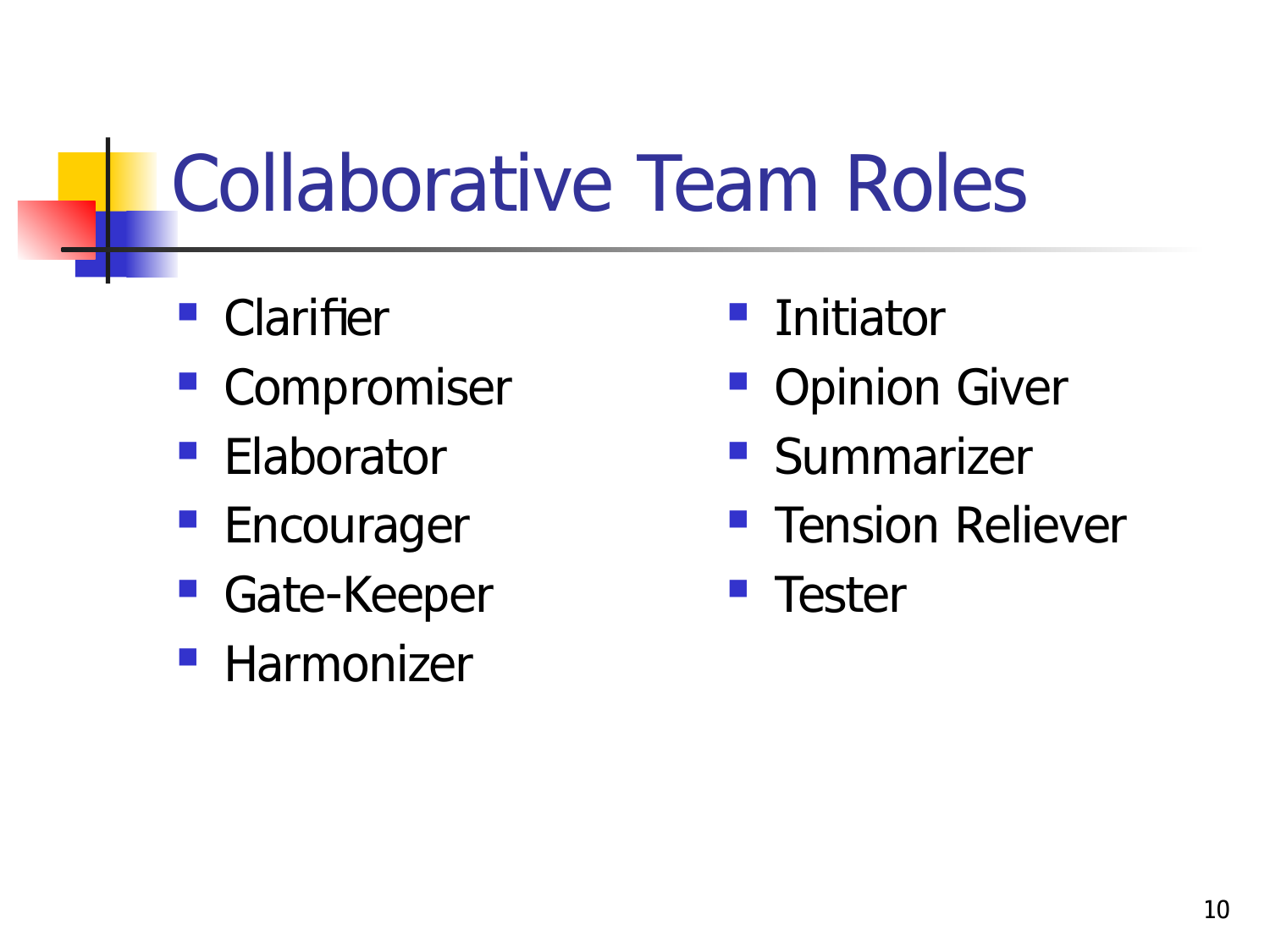

# Collaborative Team Roles
Clarifier
Compromiser
Elaborator
Encourager
Gate-Keeper
Harmonizer
Initiator
Opinion Giver
Summarizer
Tension Reliever
Tester
10